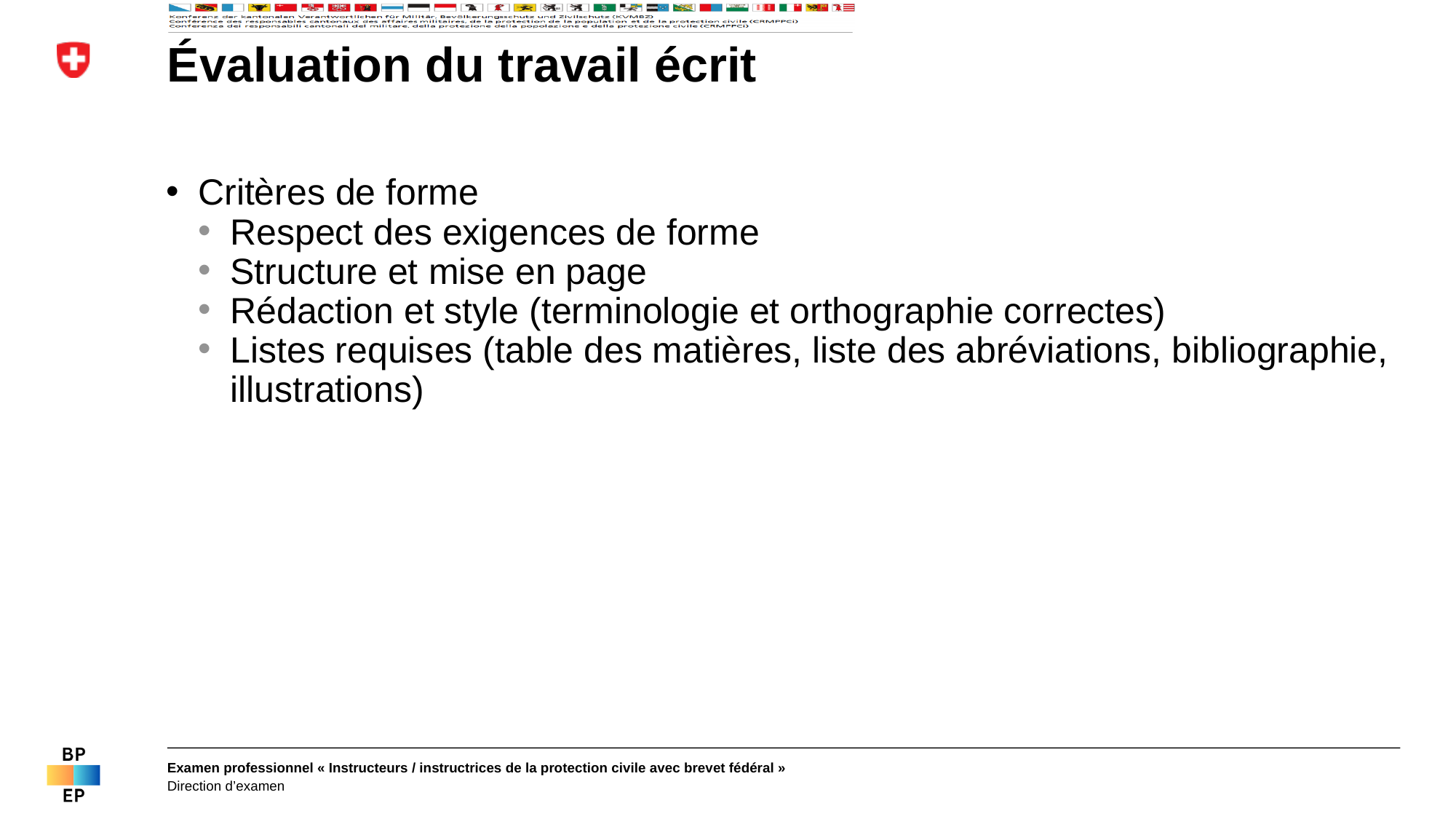

# Évaluation du travail écrit
Critères de forme
Respect des exigences de forme
Structure et mise en page
Rédaction et style (terminologie et orthographie correctes)
Listes requises (table des matières, liste des abréviations, bibliographie, illustrations)

Examen professionnel « Instructeurs / instructrices de la protection civile avec brevet fédéral »
Direction d’examen